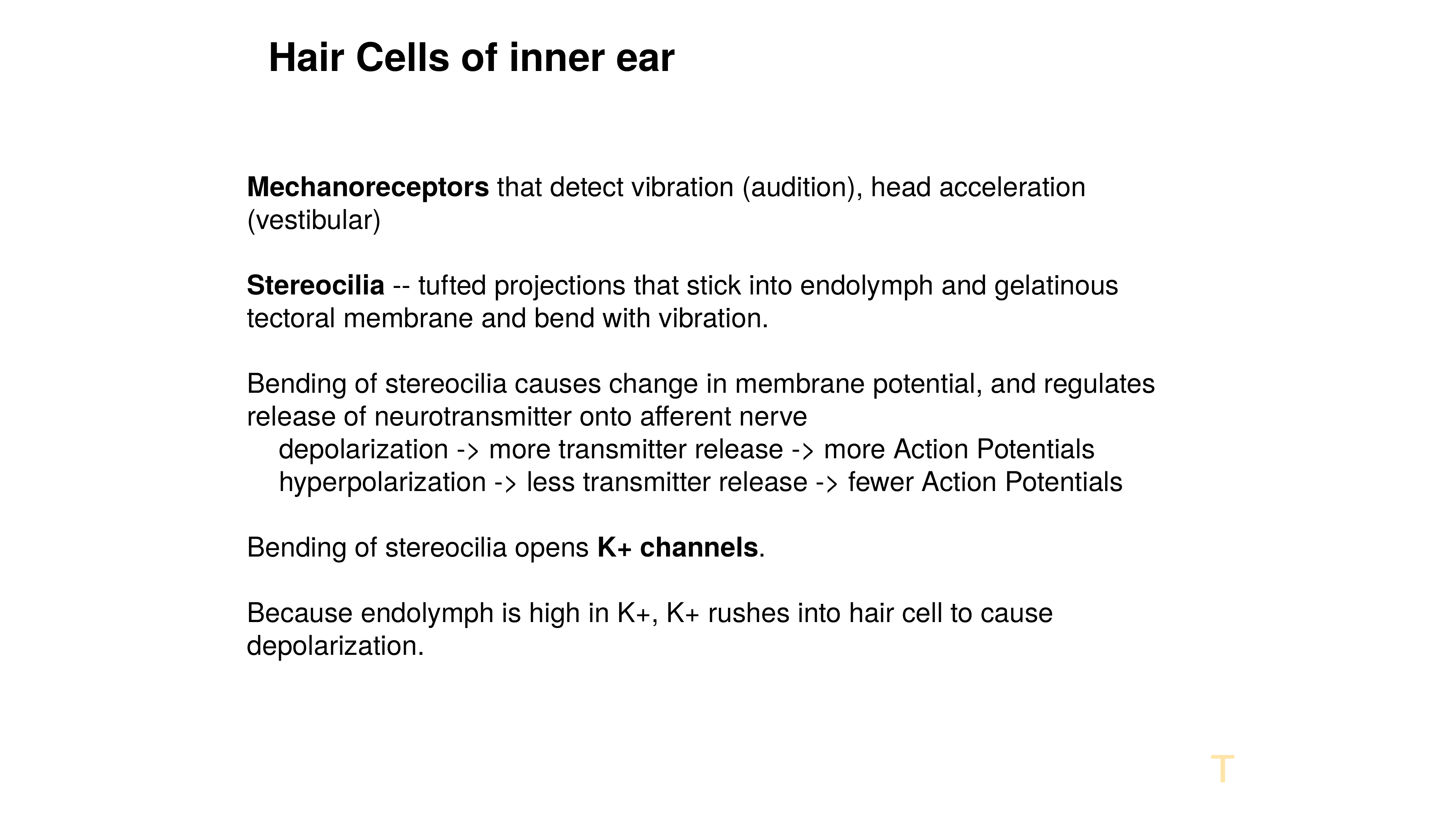

Hair Cells of inner ear
Mechanoreceptors that detect vibration (audition), head acceleration (vestibular)

Stereocilia -- tufted projections that stick into endolymph and gelatinous tectoral membrane and bend with vibration.

Bending of stereocilia causes change in membrane potential, and regulates release of neurotransmitter onto afferent nerve
depolarization -> more transmitter release -> more Action Potentials
hyperpolarization -> less transmitter release -> fewer Action Potentials

Bending of stereocilia opens K+ channels.

Because endolymph is high in K+, K+ rushes into hair cell to cause depolarization.

T